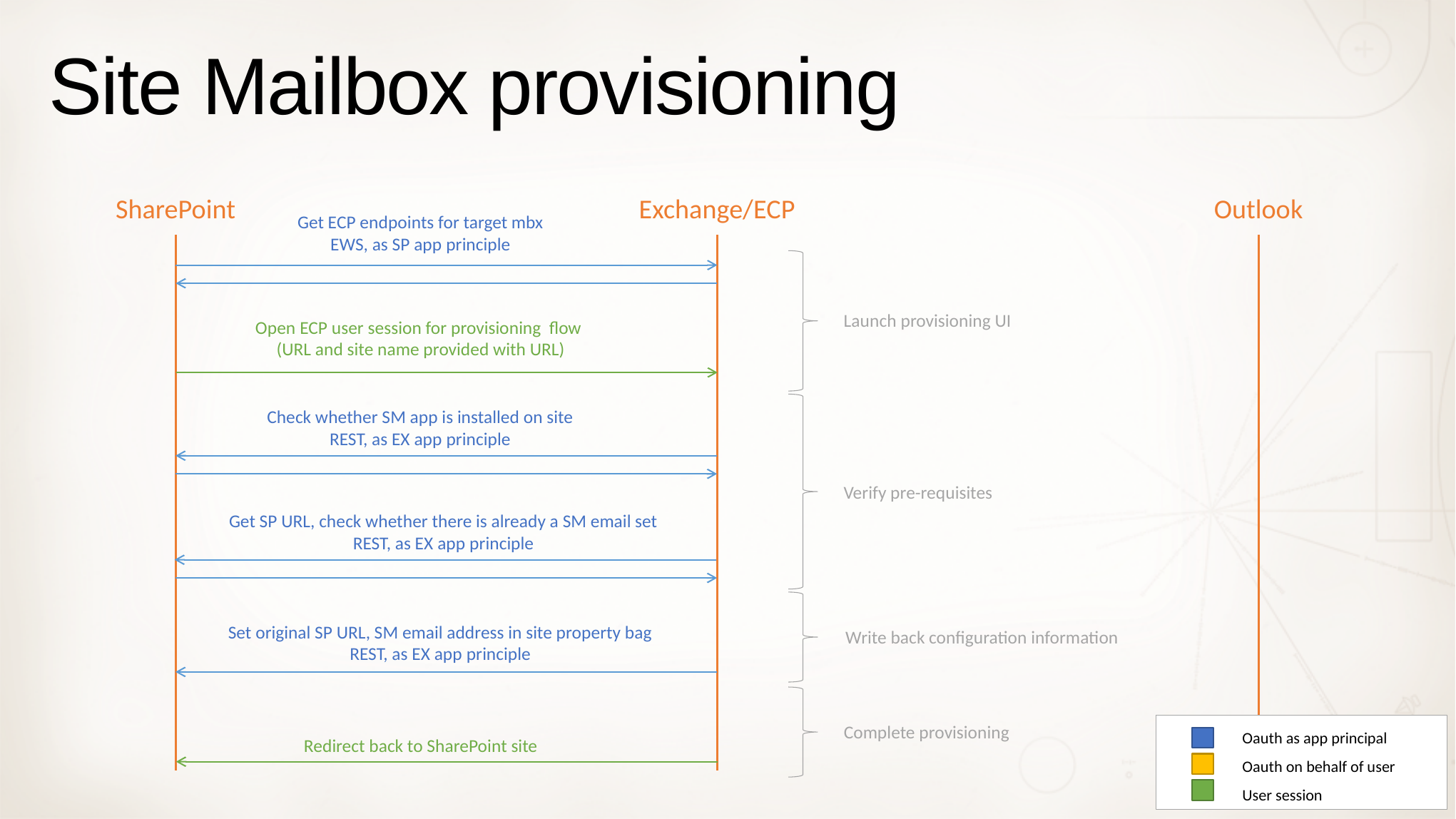

# Site Mailbox provisioning
Outlook
Exchange/ECP
SharePoint
Get ECP endpoints for target mbx
EWS, as SP app principle

Launch provisioning UI
Open ECP user session for provisioning  flow
(URL and site name provided with URL)

Check whether SM app is installed on site
REST, as EX app principle
Verify pre-requisites
Get SP URL, check whether there is already a SM email set
REST, as EX app principle

Set original SP URL, SM email address in site property bag
REST, as EX app principle
Write back configuration information

Oauth as app principal
Oauth on behalf of user
User session

Complete provisioning
Redirect back to SharePoint site